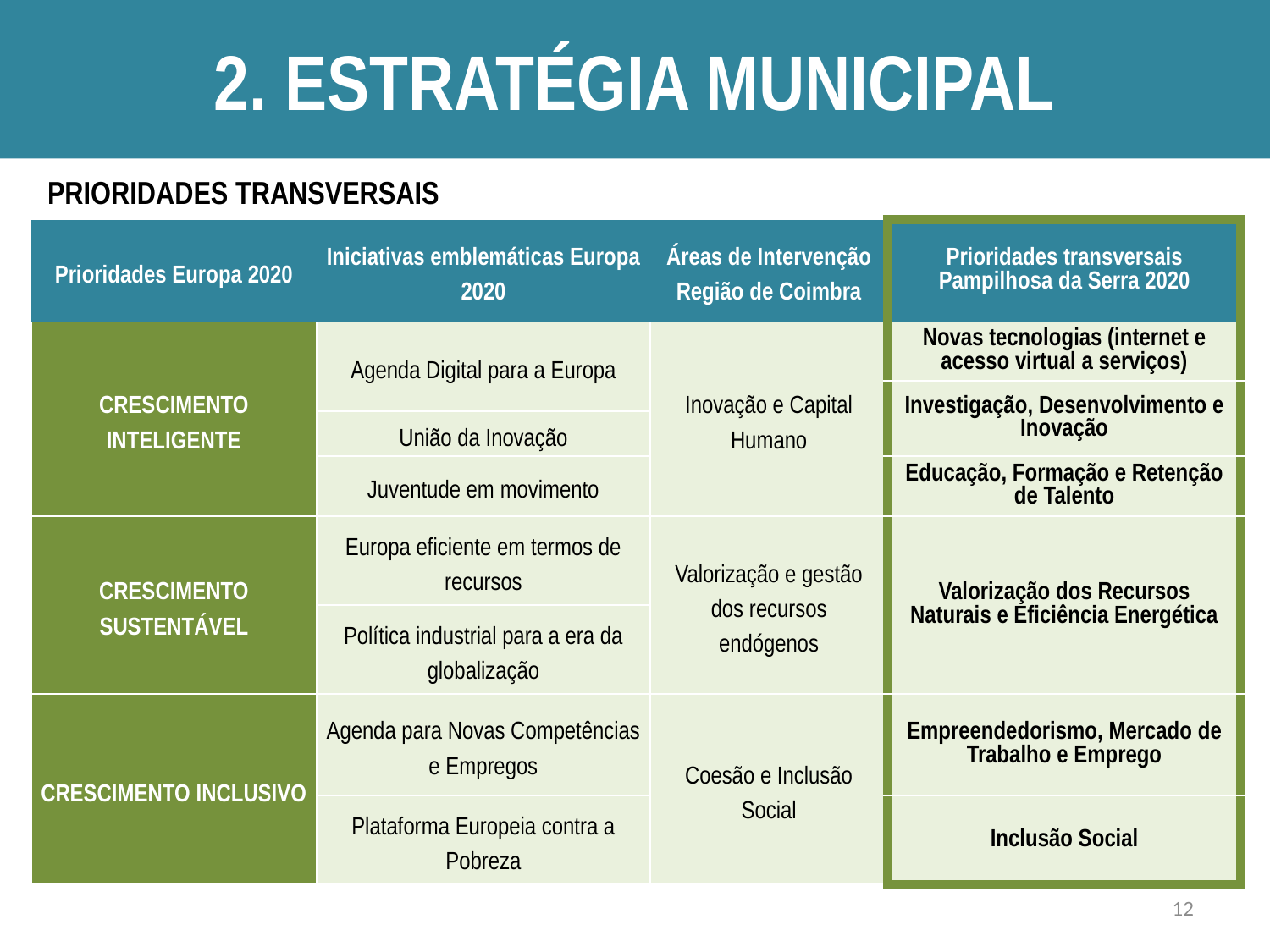

# 2. Estratégia Municipal
PRIORIDADES TRANSVERSAIS
| Prioridades Europa 2020 | Iniciativas emblemáticas Europa 2020 | Áreas de Intervenção Região de Coimbra | Prioridades transversais Pampilhosa da Serra 2020 |
| --- | --- | --- | --- |
| CRESCIMENTO INTELIGENTE | Agenda Digital para a Europa | Inovação e Capital Humano | Novas tecnologias (internet e acesso virtual a serviços) |
|  |  |  | Investigação, Desenvolvimento e Inovação |
|  | União da Inovação |  |  |
|  | Juventude em movimento |  | Educação, Formação e Retenção de Talento |
| CRESCIMENTO SUSTENTÁVEL | Europa eficiente em termos de recursos | Valorização e gestão dos recursos endógenos | Valorização dos Recursos Naturais e Eficiência Energética |
|  | Política industrial para a era da globalização |  |  |
| CRESCIMENTO INCLUSIVO | Agenda para Novas Competências e Empregos | Coesão e Inclusão Social | Empreendedorismo, Mercado de Trabalho e Emprego |
|  | Plataforma Europeia contra a Pobreza |  | Inclusão Social |
12